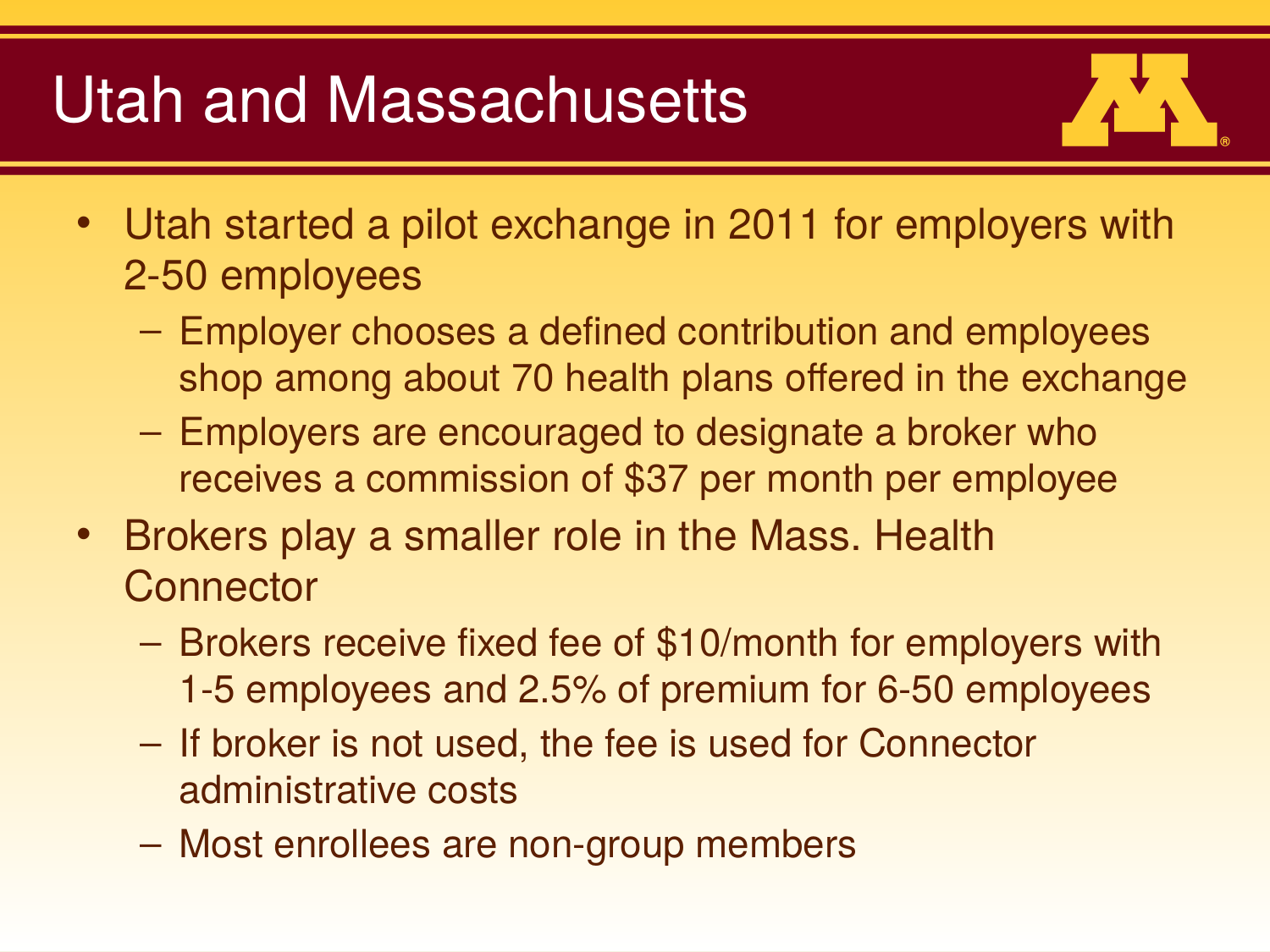

# Utah and Massachusetts
Utah started a pilot exchange in 2011 for employers with 2-50 employees
Employer chooses a defined contribution and employees shop among about 70 health plans offered in the exchange
Employers are encouraged to designate a broker who receives a commission of $37 per month per employee
Brokers play a smaller role in the Mass. Health Connector
Brokers receive fixed fee of $10/month for employers with 1-5 employees and 2.5% of premium for 6-50 employees
If broker is not used, the fee is used for Connector administrative costs
Most enrollees are non-group members